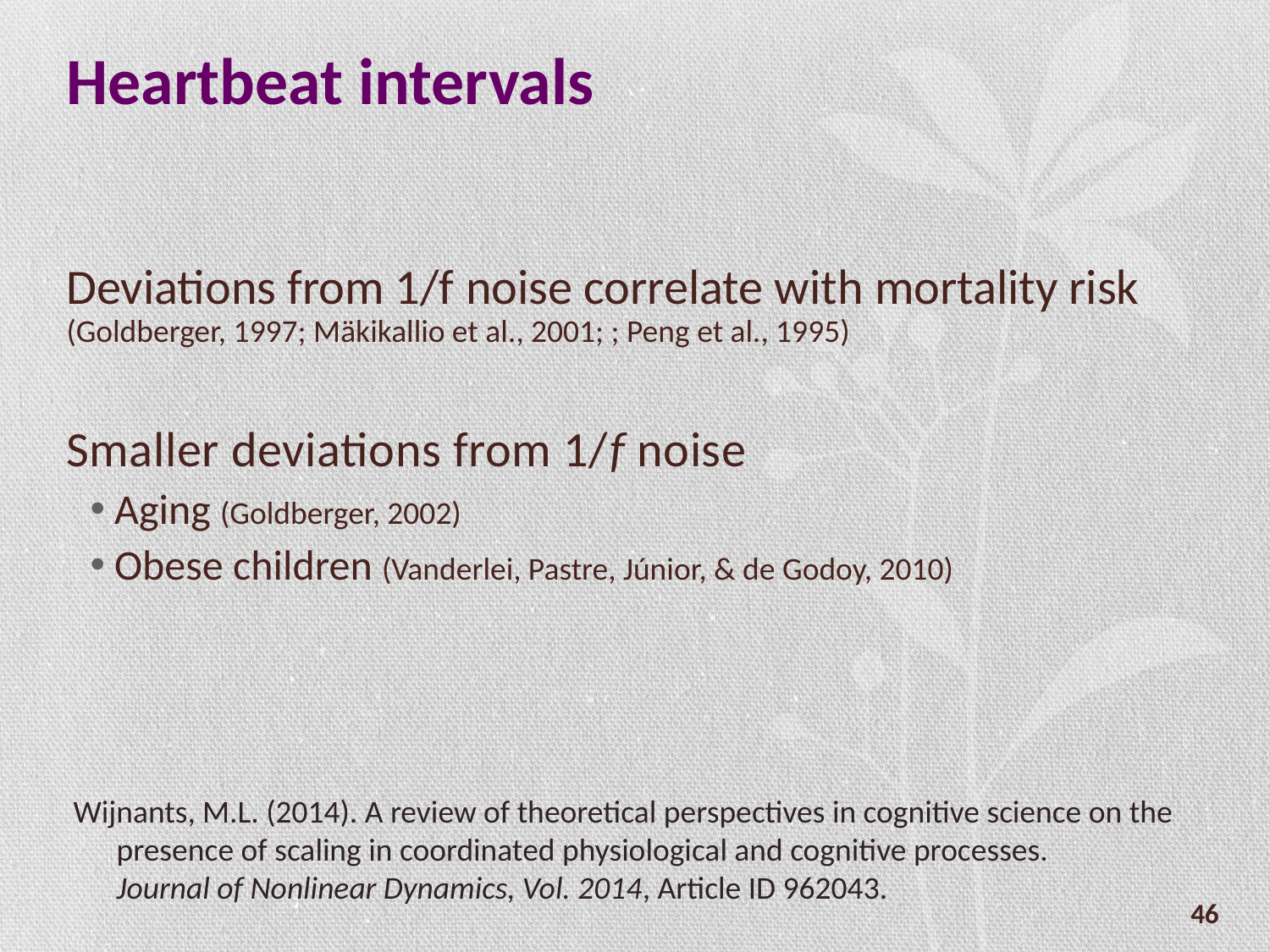

# Heartbeat intervals

Deviations from 1/f noise correlate with mortality risk  (Goldberger, 1997; Mäkikallio et al., 2001; ; Peng et al., 1995)

Smaller deviations from 1/f noise
Aging (Goldberger, 2002)
Obese children (Vanderlei, Pastre, Júnior, & de Godoy, 2010)
Wijnants, M.L. (2014). A review of theoretical perspectives in cognitive science on the
      presence of scaling in coordinated physiological and cognitive processes.
      Journal of Nonlinear Dynamics, Vol. 2014, Article ID 962043.
46